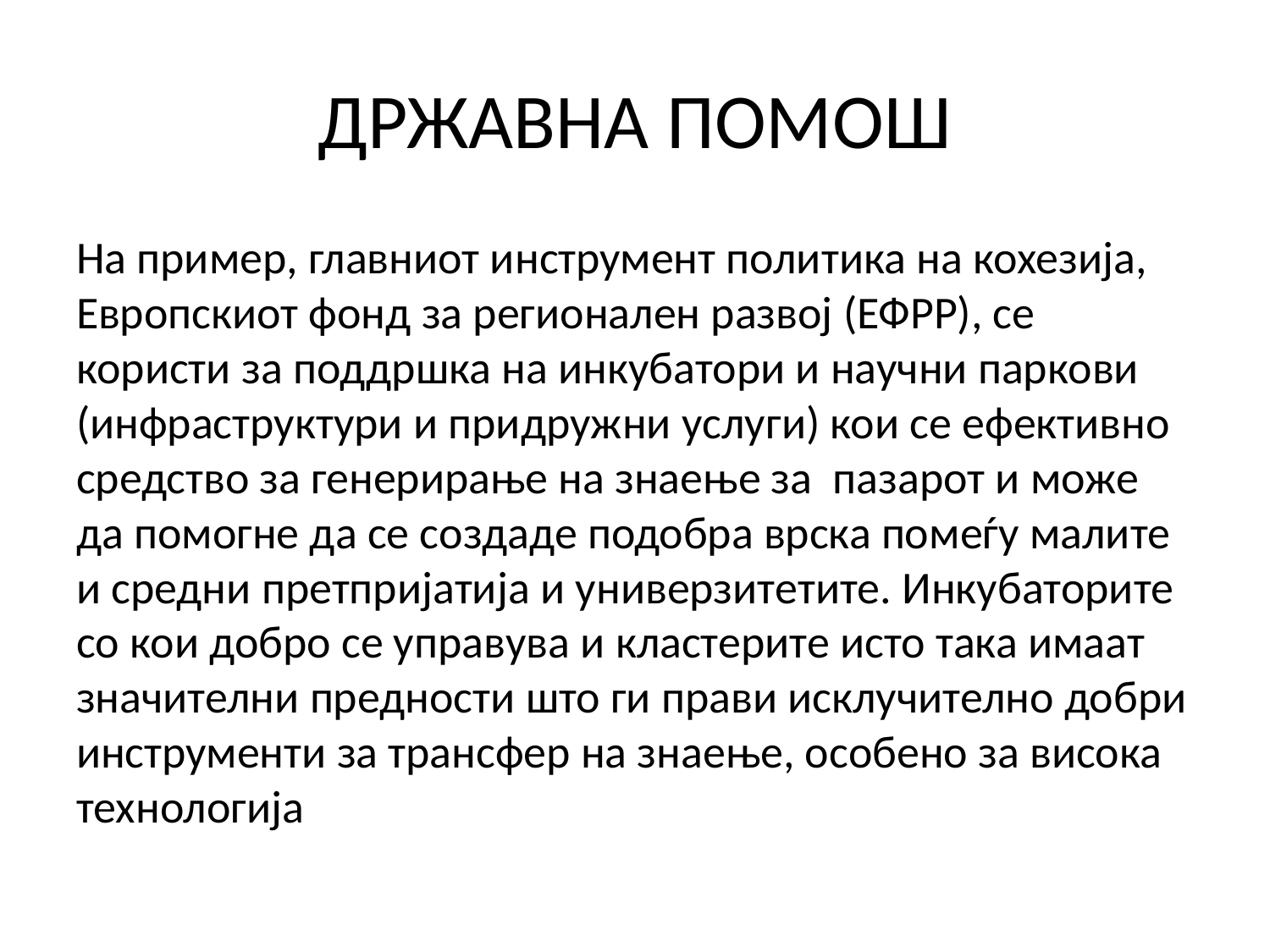

# ДРЖАВНА ПОМОШ
На пример, главниот инструмент политика на кохезија, Европскиот фонд за регионален развој (ЕФРР), се користи за поддршка на инкубатори и научни паркови (инфраструктури и придружни услуги) кои се ефективно средство за генерирање на знаење за  пазарот и може да помогне да се создаде подобра врска помеѓу малите и средни претпријатија и универзитетите. Инкубаторите со кои добро се управува и кластерите исто така имаат значителни предности што ги прави исклучително добри инструменти за трансфер на знаење, особено за висока технологија